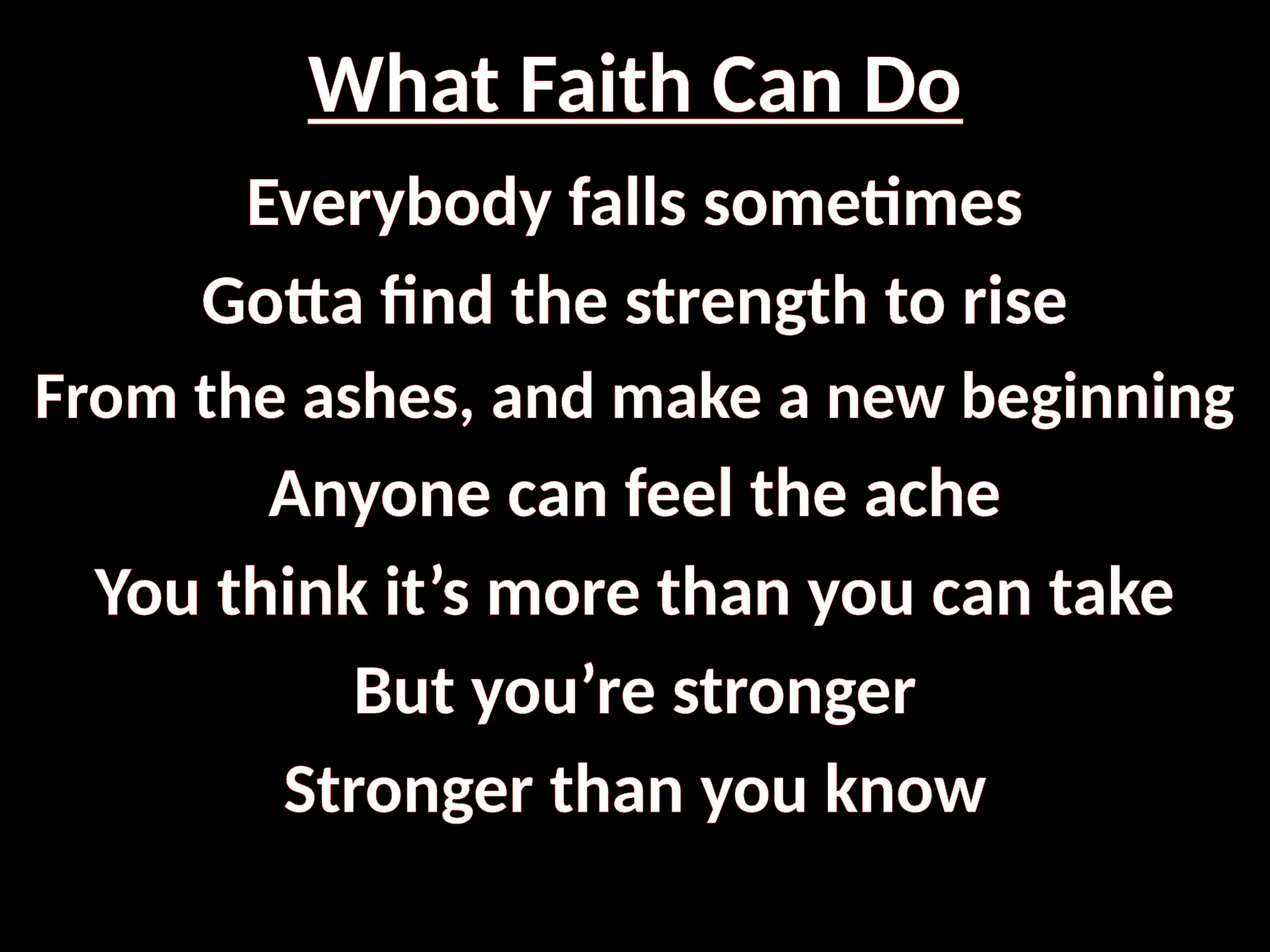

# What Faith Can Do
Everybody falls sometimes
Gotta find the strength to rise
From the ashes, and make a new beginning
Anyone can feel the ache
You think it’s more than you can take
But you’re stronger
Stronger than you know